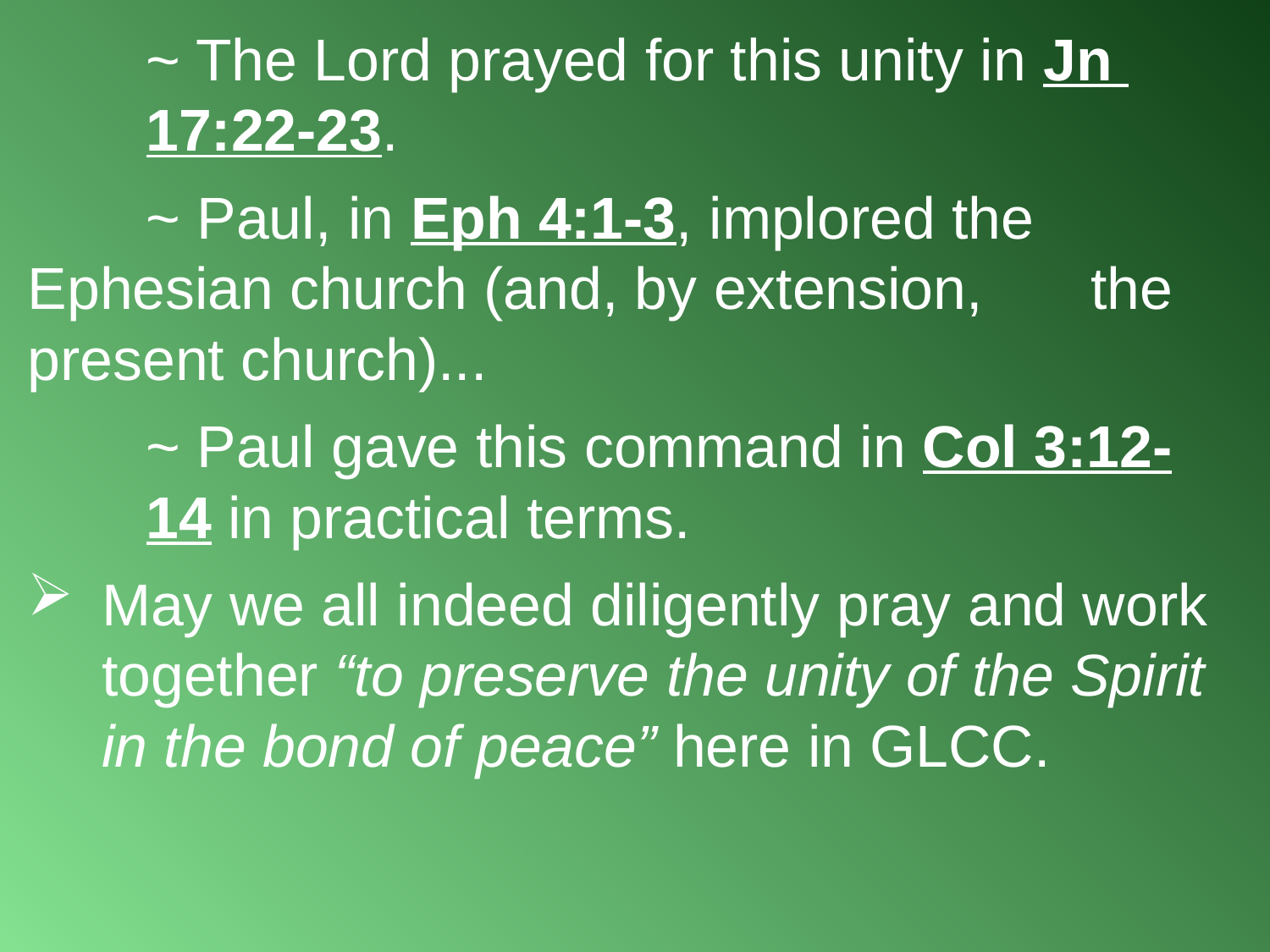

~ The Lord prayed for this unity in Jn 						17:22-23.
		~ Paul, in Eph 4:1-3, implored the 						Ephesian church (and, by extension, 					the present church)...
		~ Paul gave this command in Col 3:12-				14 in practical terms.
May we all indeed diligently pray and work together “to preserve the unity of the Spirit in the bond of peace” here in GLCC.